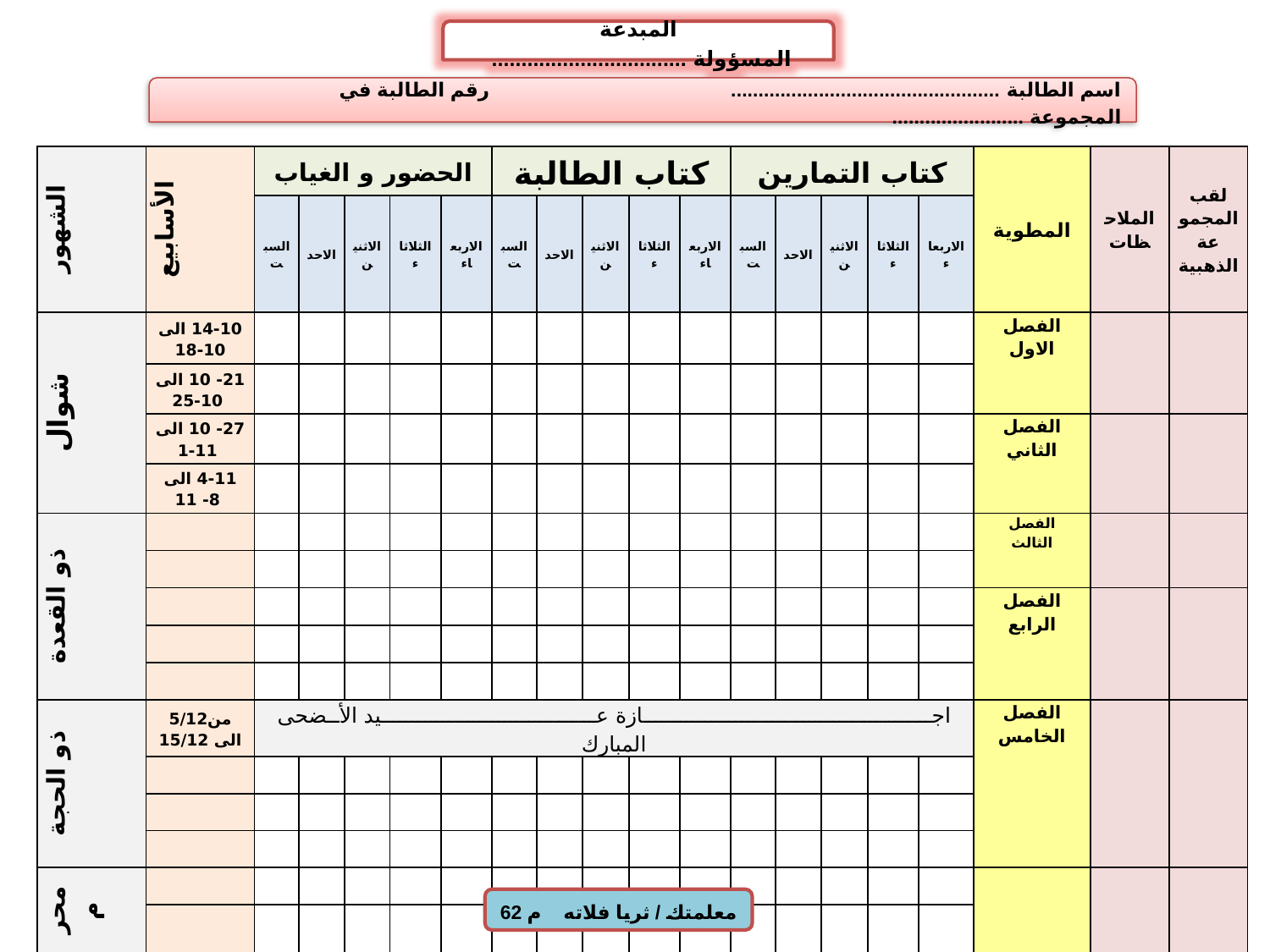

المبدعة المسؤولة .................................
اسم الطالبة .................................................                                            رقم الطالبة في المجموعة ........................
| الشهور | الأسابيع | الحضور و الغياب |  |  |  |  | كتاب الطالبة |  |  |  |  | كتاب التمارين |  |  |  |  | المطوية | الملاحظات | لقب المجموعة الذهبية |
| --- | --- | --- | --- | --- | --- | --- | --- | --- | --- | --- | --- | --- | --- | --- | --- | --- | --- | --- | --- |
|  |  | السبت | الاحد | الاثنين | الثلاثاء | الاربعاء | السبت | الاحد | الاثنين | الثلاثاء | الاربعاء | السبت | الاحد | الاثنين | الثلاثاء | الاربعاء |  |  |  |
| شوال | 14-10 الى 18-10 |  |  |  |  |  |  |  |  |  |  |  |  |  |  |  | الفصل الاول |  |  |
|  | 21- 10 الى 25-10 |  |  |  |  |  |  |  |  |  |  |  |  |  |  |  |  |  |  |
|  | 27- 10 الى 1-11 |  |  |  |  |  |  |  |  |  |  |  |  |  |  |  | الفصل الثاني |  |  |
|  | 4-11 الى 8- 11 |  |  |  |  |  |  |  |  |  |  |  |  |  |  |  |  |  |  |
| ذو القعدة |  |  |  |  |  |  |  |  |  |  |  |  |  |  |  |  | الفصل الثالث |  |  |
|  |  |  |  |  |  |  |  |  |  |  |  |  |  |  |  |  |  |  |  |
|  |  |  |  |  |  |  |  |  |  |  |  |  |  |  |  |  | الفصل الرابع |  |  |
|  |  |  |  |  |  |  |  |  |  |  |  |  |  |  |  |  |  |  |  |
|  |  |  |  |  |  |  |  |  |  |  |  |  |  |  |  |  |  |  |  |
| ذو الحجة | من5/12 الى 15/12 | اجـــــــــــــــــــــــــــــــــــــــــــــــازة عـــــــــــــــــــــــــــــــــــيد الأــضحى المبارك |  |  |  |  |  |  |  |  |  |  |  |  |  |  | الفصل الخامس |  |  |
|  |  |  |  |  |  |  |  |  |  |  |  |  |  |  |  |  |  |  |  |
|  |  |  |  |  |  |  |  |  |  |  |  |  |  |  |  |  |  |  |  |
|  |  |  |  |  |  |  |  |  |  |  |  |  |  |  |  |  |  |  |  |
| محرم |  |  |  |  |  |  |  |  |  |  |  |  |  |  |  |  |  |  |  |
|  |  |  |  |  |  |  |  |  |  |  |  |  |  |  |  |  |  |  |  |

معلمتك / ثريا فلاته    م 62